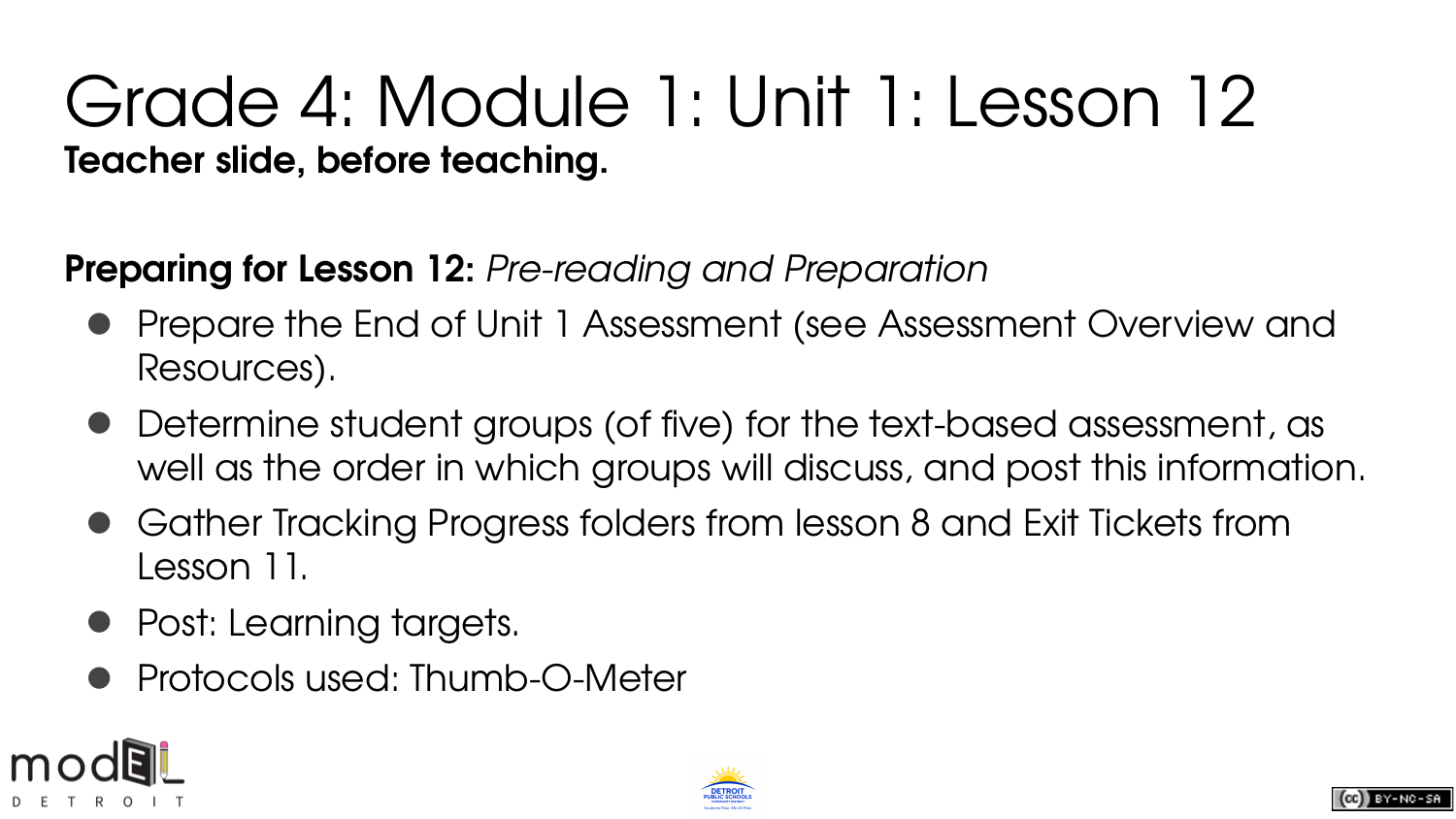

# Grade 4: Module 1: Unit 1: Lesson 12
Teacher slide, before teaching.
Preparing for Lesson 12: Pre-reading and Preparation
Prepare the End of Unit 1 Assessment (see Assessment Overview and Resources).
Determine student groups (of five) for the text-based assessment, as well as the order in which groups will discuss, and post this information.
Gather Tracking Progress folders from lesson 8 and Exit Tickets from Lesson 11.
Post: Learning targets.
Protocols used: Thumb-O-Meter